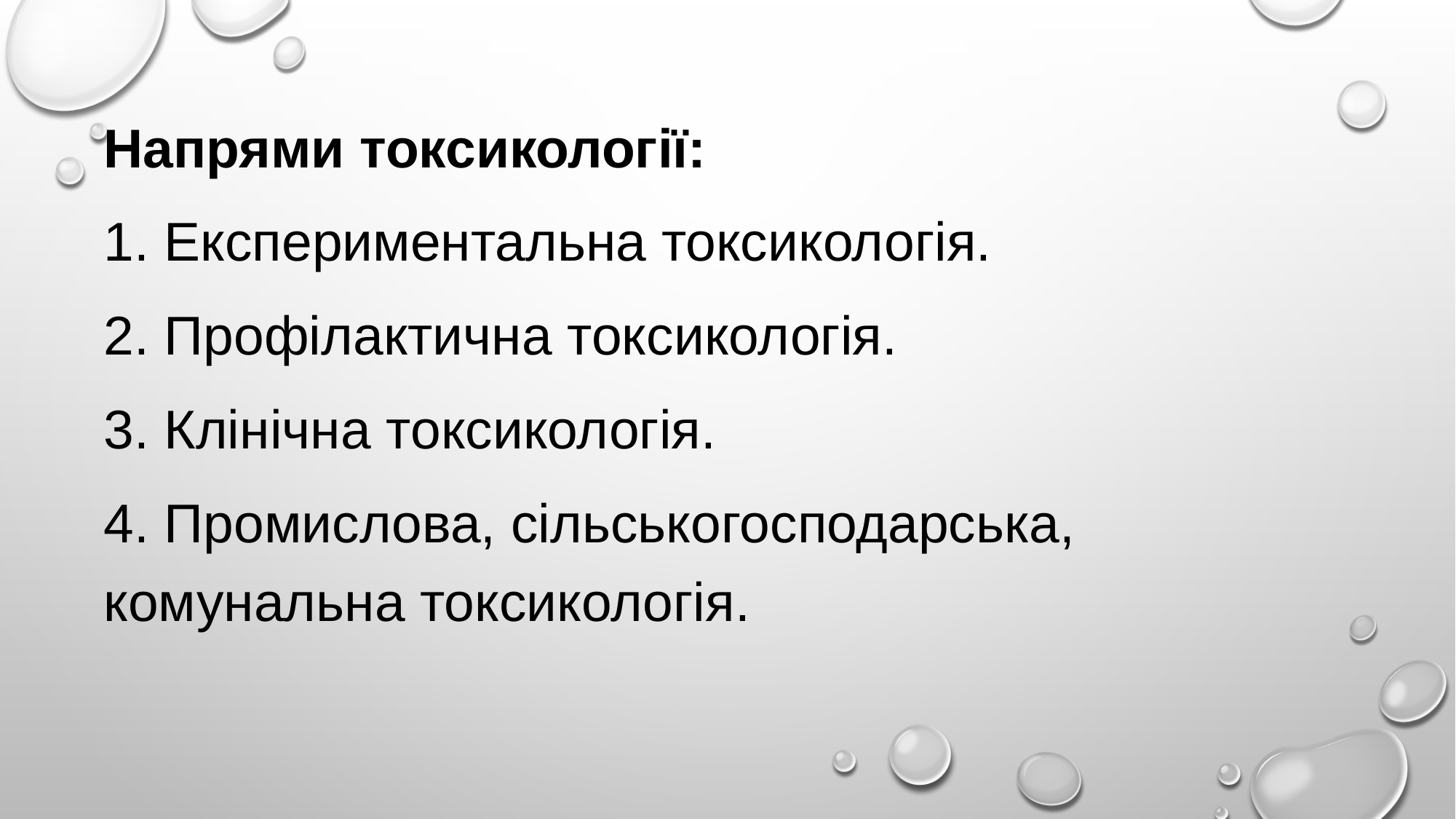

Напрями токсикології:
1. Експериментальна токсикологія.
2. Профілактична токсикологія.
3. Клінічна токсикологія.
4. Промислова, сільськогосподарська, комунальна токсикологія.